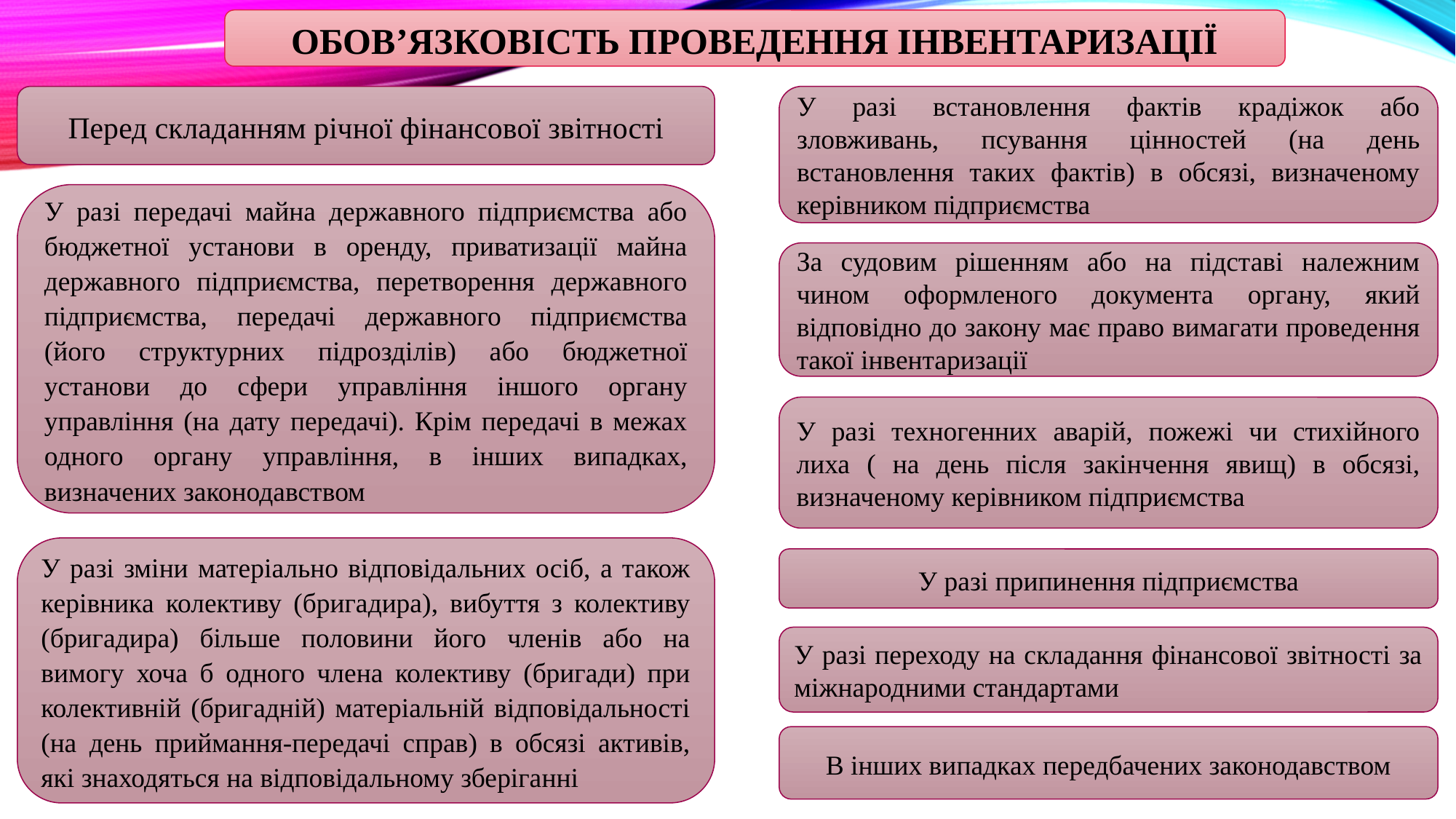

ОБОВʼЯЗКОВІСТЬ ПРОВЕДЕННЯ ІНВЕНТАРИЗАЦІЇ
Перед складанням річної фінансової звітності
У разі встановлення фактів крадіжок або зловживань, псування цінностей (на день встановлення таких фактів) в обсязі, визначеному керівником підприємства
У разі передачі майна державного підприємства або бюджетної установи в оренду, приватизації майна державного підприємства, перетворення державного підприємства, передачі державного підприємства (його структурних підрозділів) або бюджетної установи до сфери управління іншого органу управління (на дату передачі). Крім передачі в межах одного органу управління, в інших випадках, визначених законодавством
За судовим рішенням або на підставі належним чином оформленого документа органу, який відповідно до закону має право вимагати проведення такої інвентаризації
У разі техногенних аварій, пожежі чи стихійного лиха ( на день після закінчення явищ) в обсязі, визначеному керівником підприємства
У разі зміни матеріально відповідальних осіб, а також керівника колективу (бригадира), вибуття з колективу (бригадира) більше половини його членів або на вимогу хоча б одного члена колективу (бригади) при колективній (бригадній) матеріальній відповідальності (на день приймання-передачі справ) в обсязі активів, які знаходяться на відповідальному зберіганні
У разі припинення підприємства
У разі переходу на складання фінансової звітності за міжнародними стандартами
В інших випадках передбачених законодавством